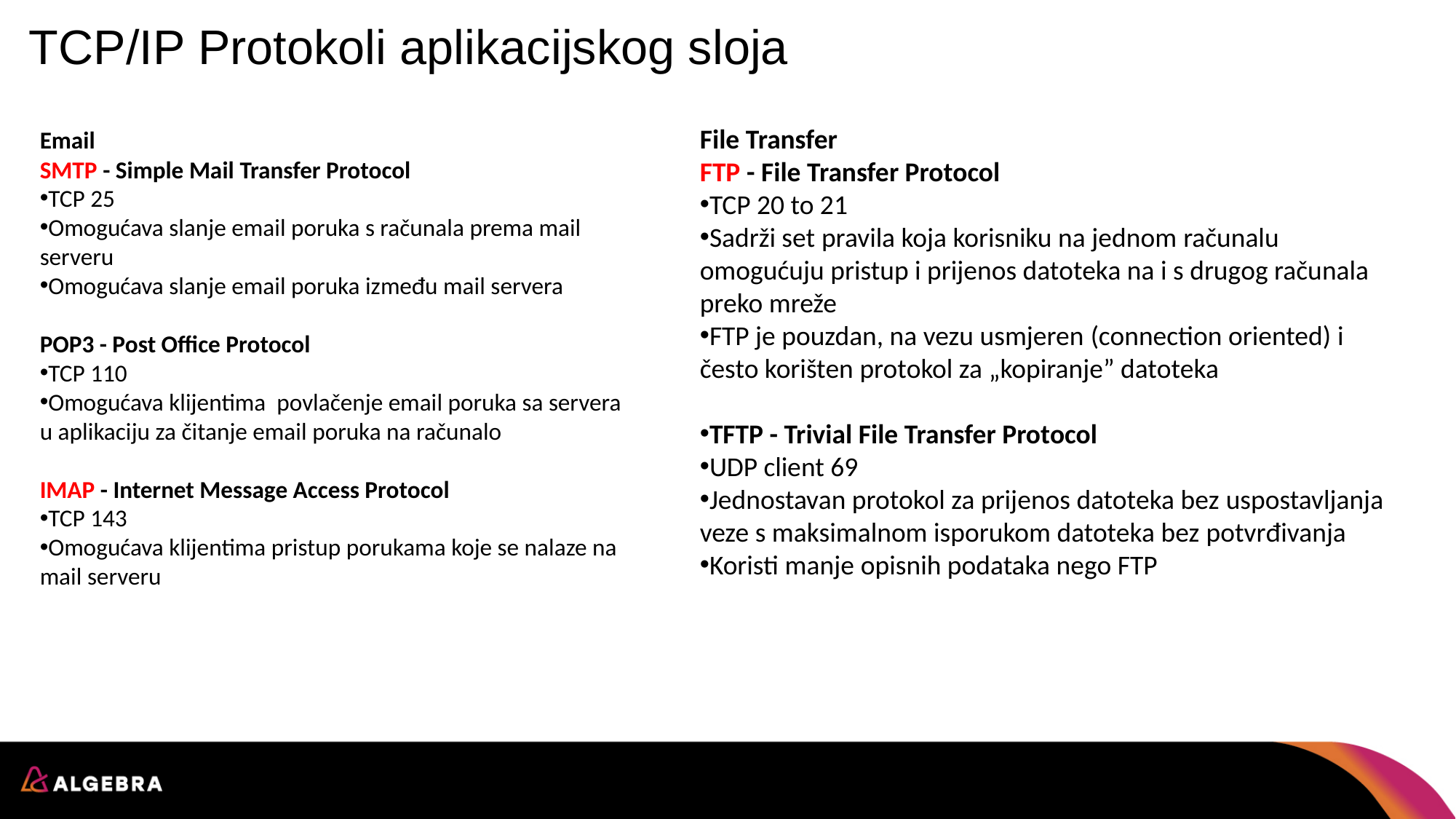

# TCP/IP Protokoli aplikacijskog sloja
File Transfer
FTP - File Transfer Protocol
TCP 20 to 21
Sadrži set pravila koja korisniku na jednom računalu omogućuju pristup i prijenos datoteka na i s drugog računala preko mreže
FTP je pouzdan, na vezu usmjeren (connection oriented) i često korišten protokol za „kopiranje” datoteka

TFTP - Trivial File Transfer Protocol
UDP client 69
Jednostavan protokol za prijenos datoteka bez uspostavljanja veze s maksimalnom isporukom datoteka bez potvrđivanja
Koristi manje opisnih podataka nego FTP
Email
SMTP - Simple Mail Transfer Protocol
TCP 25
Omogućava slanje email poruka s računala prema mail serveru
Omogućava slanje email poruka između mail servera

POP3 - Post Office Protocol
TCP 110
Omogućava klijentima  povlačenje email poruka sa servera u aplikaciju za čitanje email poruka na računalo

IMAP - Internet Message Access Protocol
TCP 143
Omogućava klijentima pristup porukama koje se nalaze na mail serveru